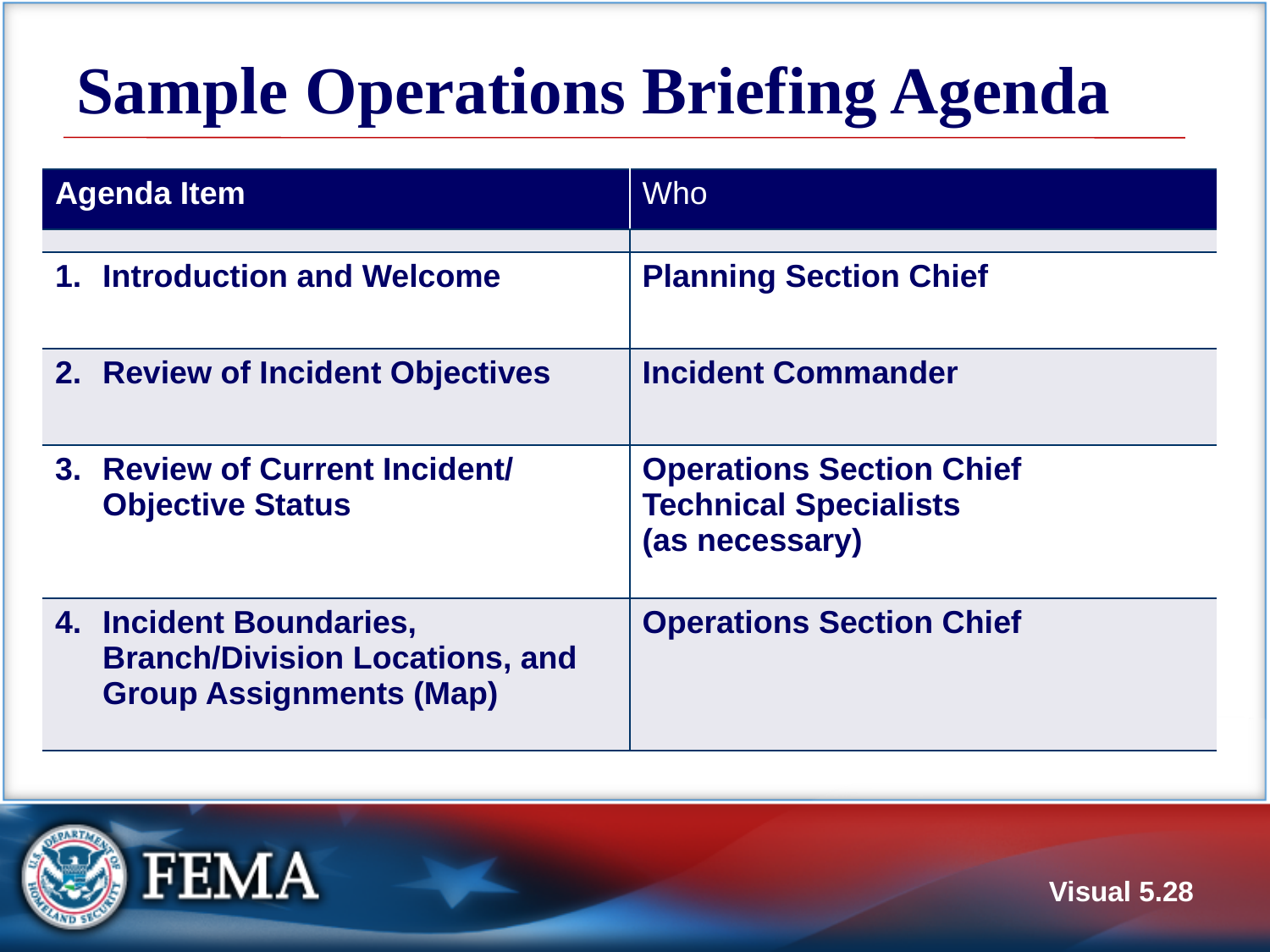

# Sample Operations Briefing Agenda
| Agenda Item | Who |
| --- | --- |
|  |  |
| Introduction and Welcome | Planning Section Chief |
| Review of Incident Objectives | Incident Commander |
| Review of Current Incident/ Objective Status | Operations Section Chief Technical Specialists (as necessary) |
| Incident Boundaries, Branch/Division Locations, and Group Assignments (Map) | Operations Section Chief |
Visual 5.28